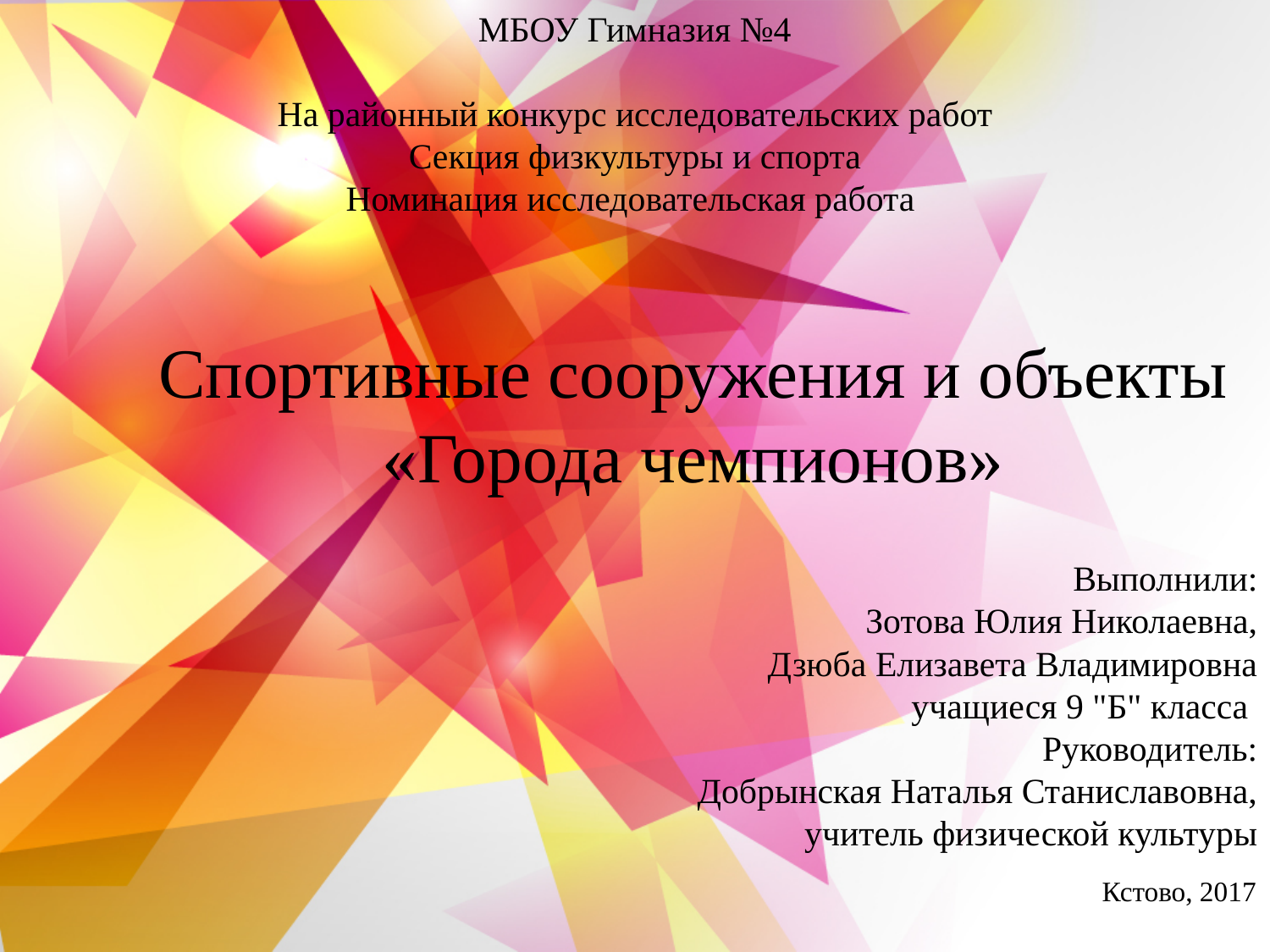

МБОУ Гимназия №4
  
На районный конкурс исследовательских работ
Секция физкультуры и спорта
Номинация исследовательская работа
# Спортивные сооружения и объекты «Города чемпионов»
Выполнили:
Зотова Юлия Николаевна,
Дзюба Елизавета Владимировна
учащиеся 9 "Б" класса
Руководитель:
Добрынская Наталья Станиславовна,
учитель физической культуры
Кстово, 2017